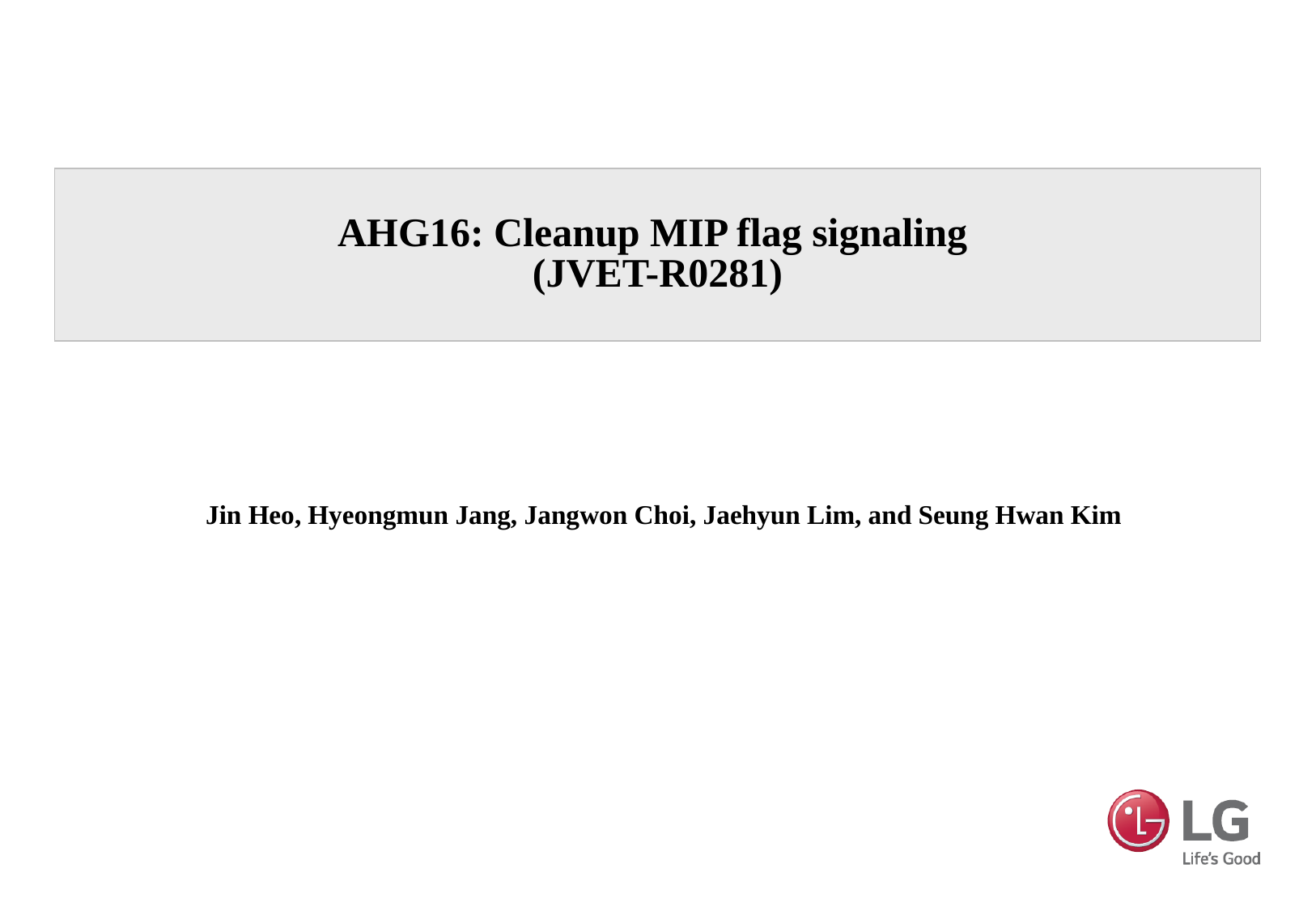

# AHG16: Cleanup MIP flag signaling (JVET-R0281)
  Jin Heo, Hyeongmun Jang, Jangwon Choi, Jaehyun Lim, and Seung Hwan Kim